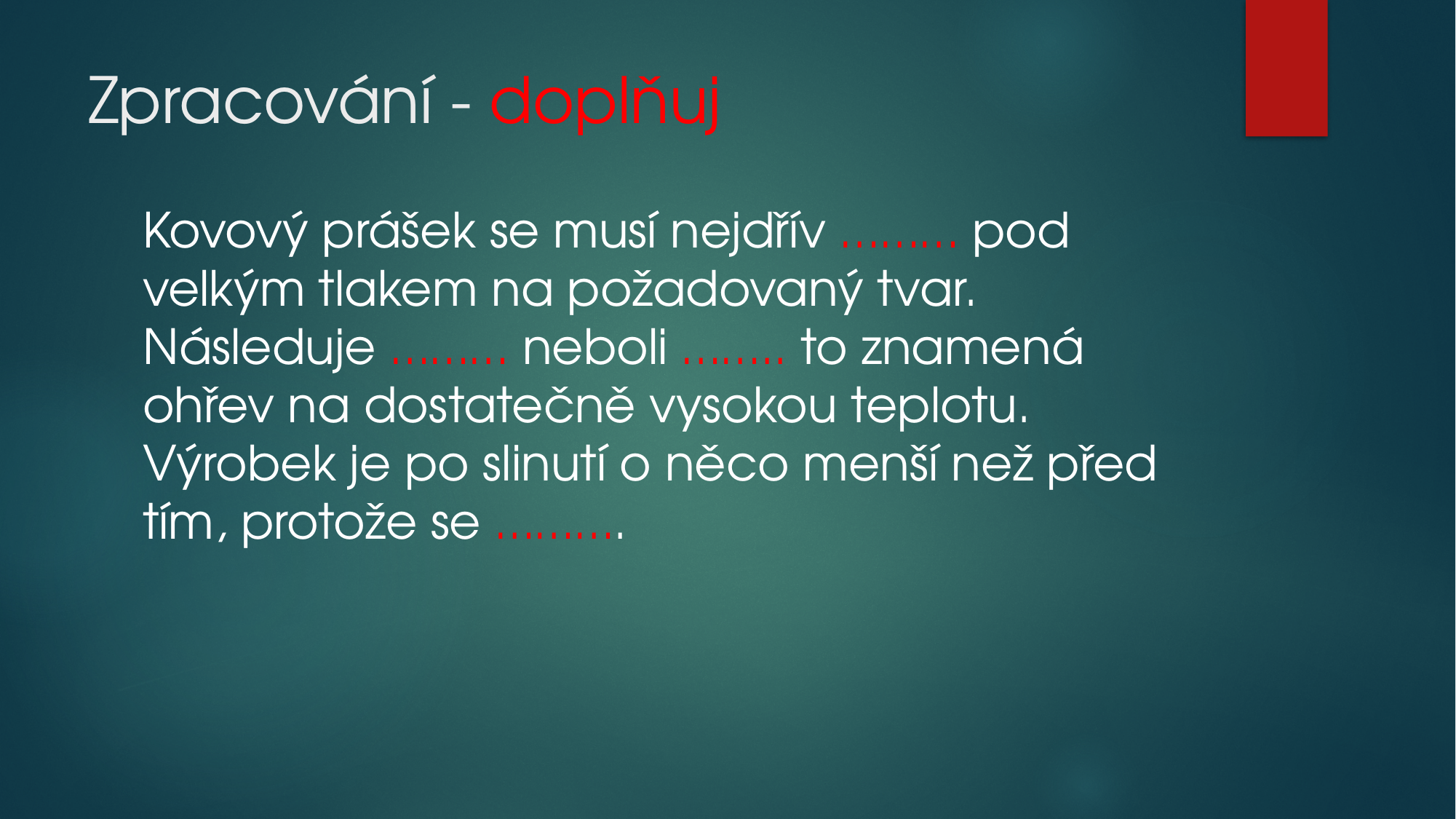

# Zpracování - doplňuj
Kovový prášek se musí nejdřív ……… pod velkým tlakem na požadovaný tvar. Následuje ……… neboli …….. to znamená ohřev na dostatečně vysokou teplotu. Výrobek je po slinutí o něco menší než před tím, protože se ……….